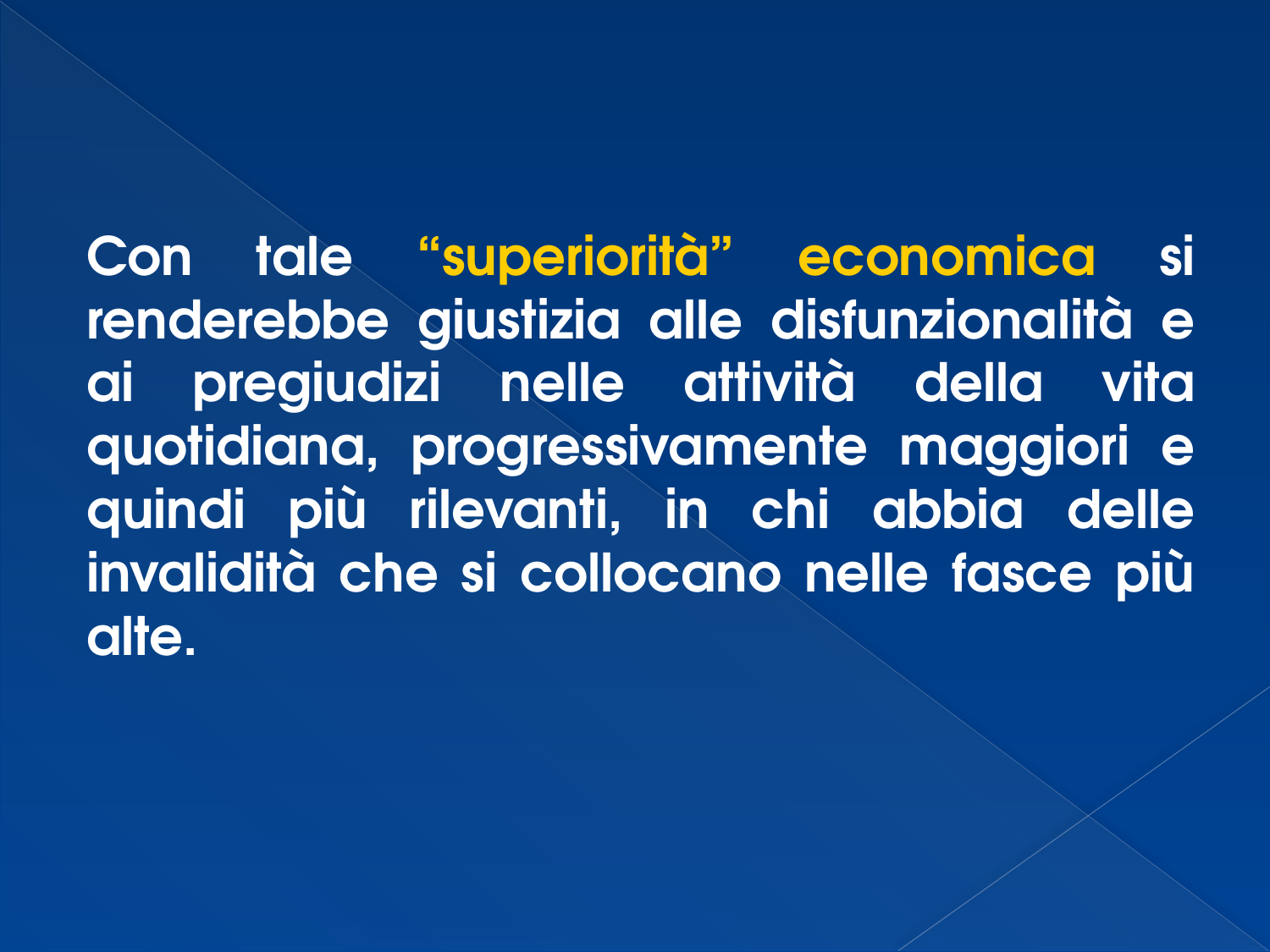

Con tale “superiorità” economica si renderebbe giustizia alle disfunzionalità e ai pregiudizi nelle attività della vita quotidiana, progressivamente maggiori e quindi più rilevanti, in chi abbia delle invalidità che si collocano nelle fasce più alte.